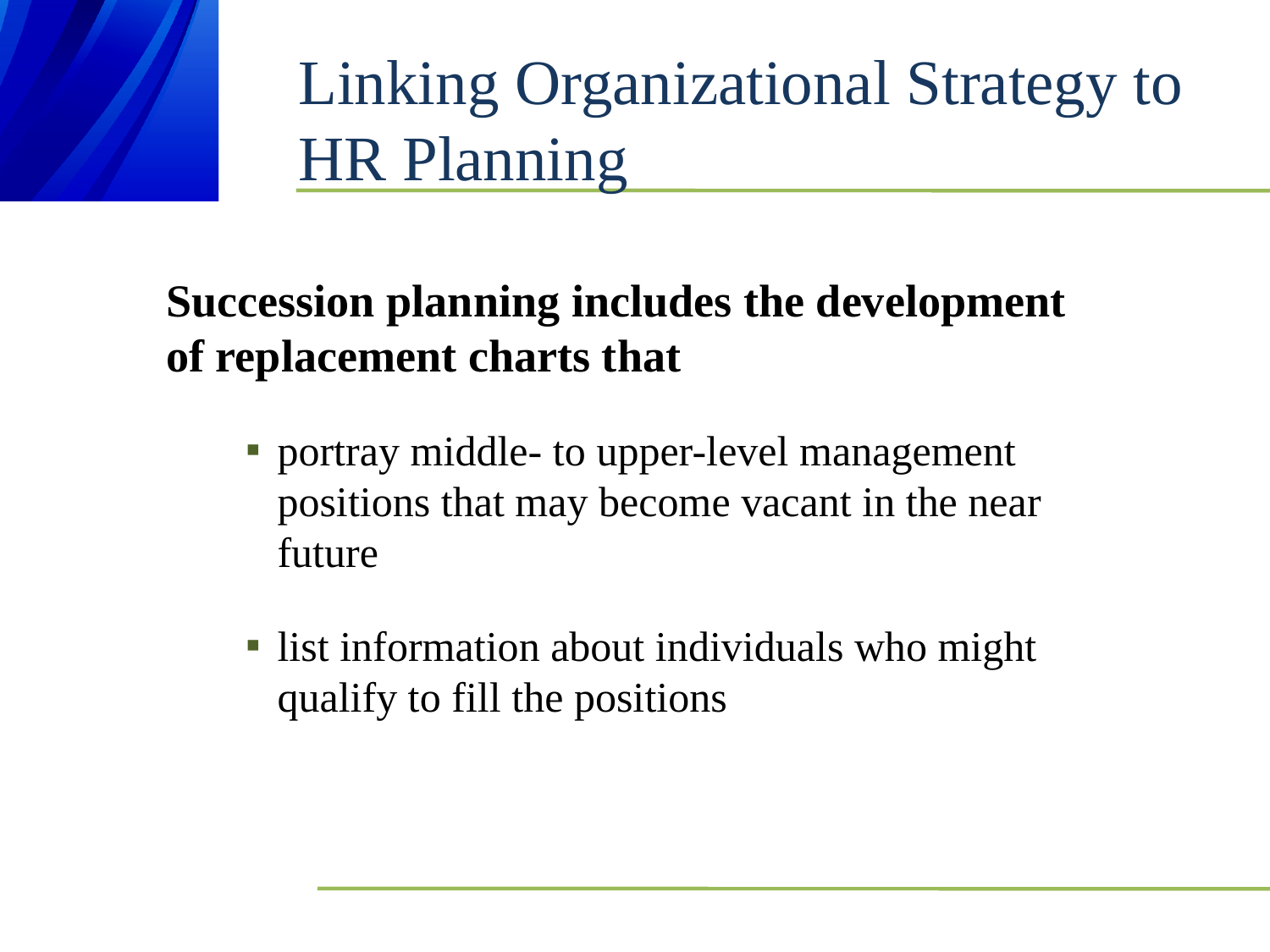

# Linking Organizational Strategy to HR Planning
	Succession planning includes the development of replacement charts that

portray middle- to upper-level management positions that may become vacant in the near future

list information about individuals who might qualify to fill the positions